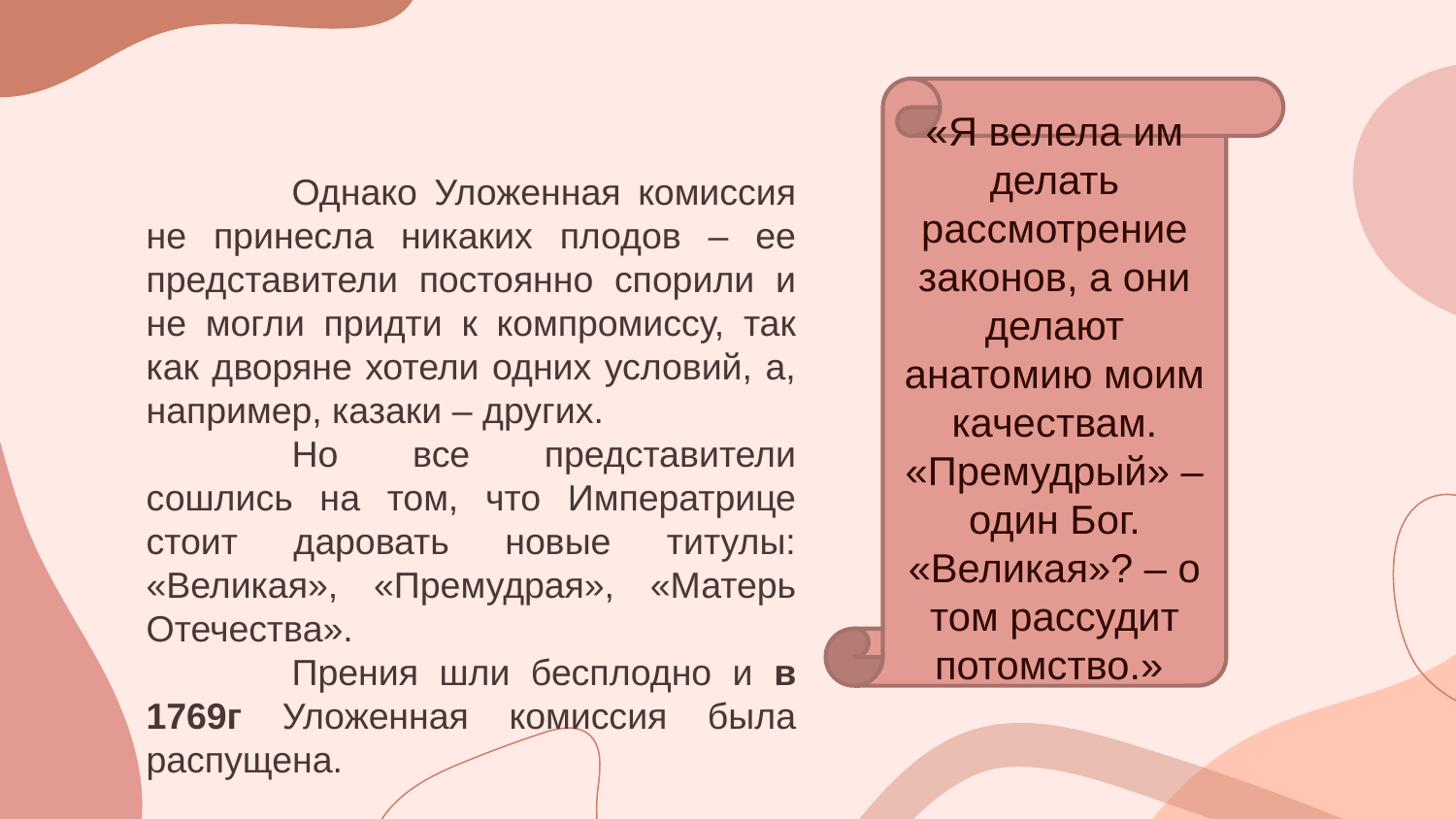

«Я велела им делать рассмотрение законов, а они делают анатомию моим качествам. «Премудрый» – один Бог. «Великая»? – о том рассудит потомство.»
	Однако Уложенная комиссия не принесла никаких плодов – ее представители постоянно спорили и не могли придти к компромиссу, так как дворяне хотели одних условий, а, например, казаки – других.
	Но все представители сошлись на том, что Императрице стоит даровать новые титулы: «Великая», «Премудрая», «Матерь Отечества».
	Прения шли бесплодно и в 1769г Уложенная комиссия была распущена.